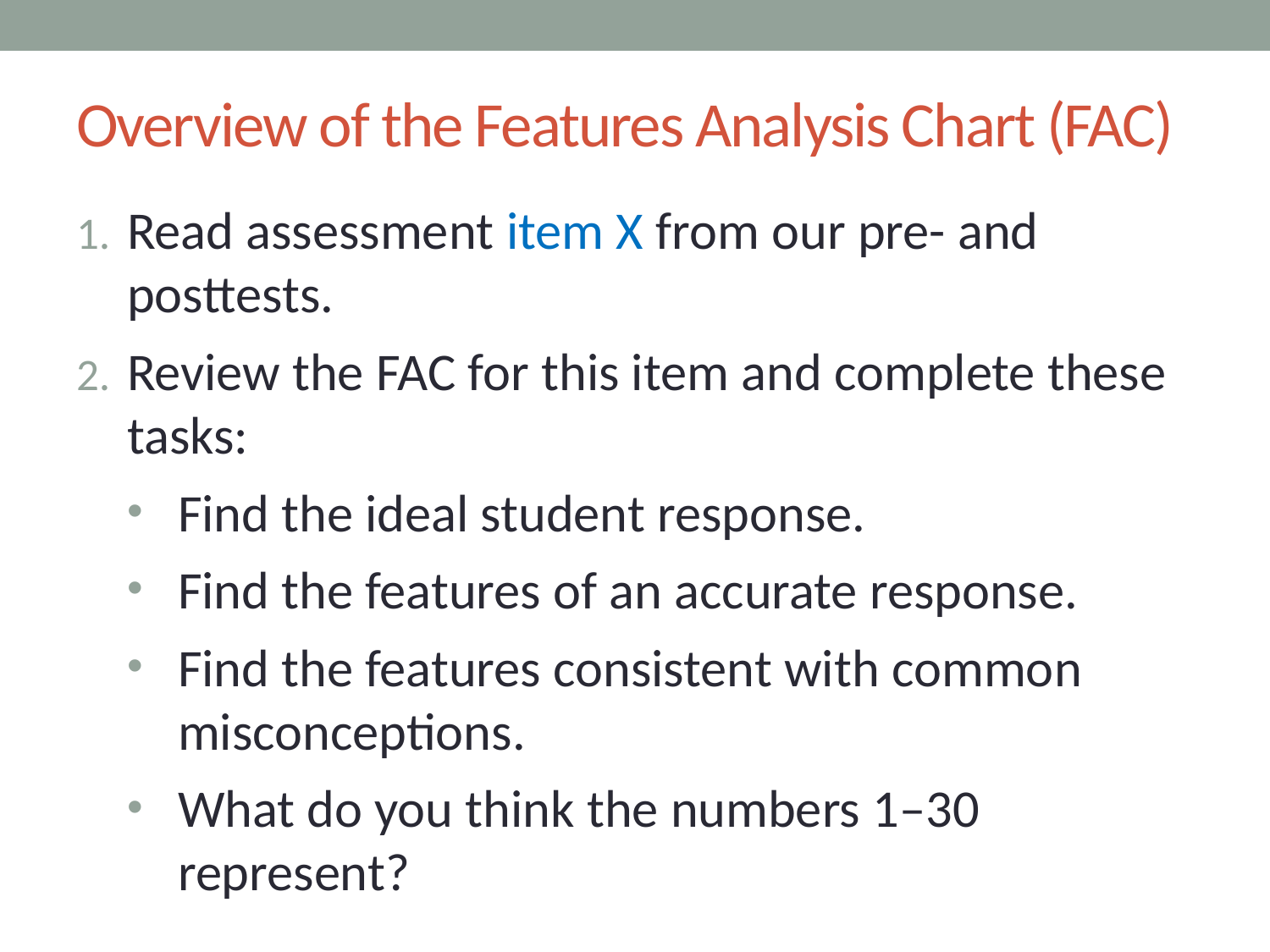

# Overview of the Features Analysis Chart (FAC)
Read assessment item X from our pre- and posttests.
Review the FAC for this item and complete these tasks:
Find the ideal student response.
Find the features of an accurate response.
Find the features consistent with common misconceptions.
What do you think the numbers 1–30 represent?